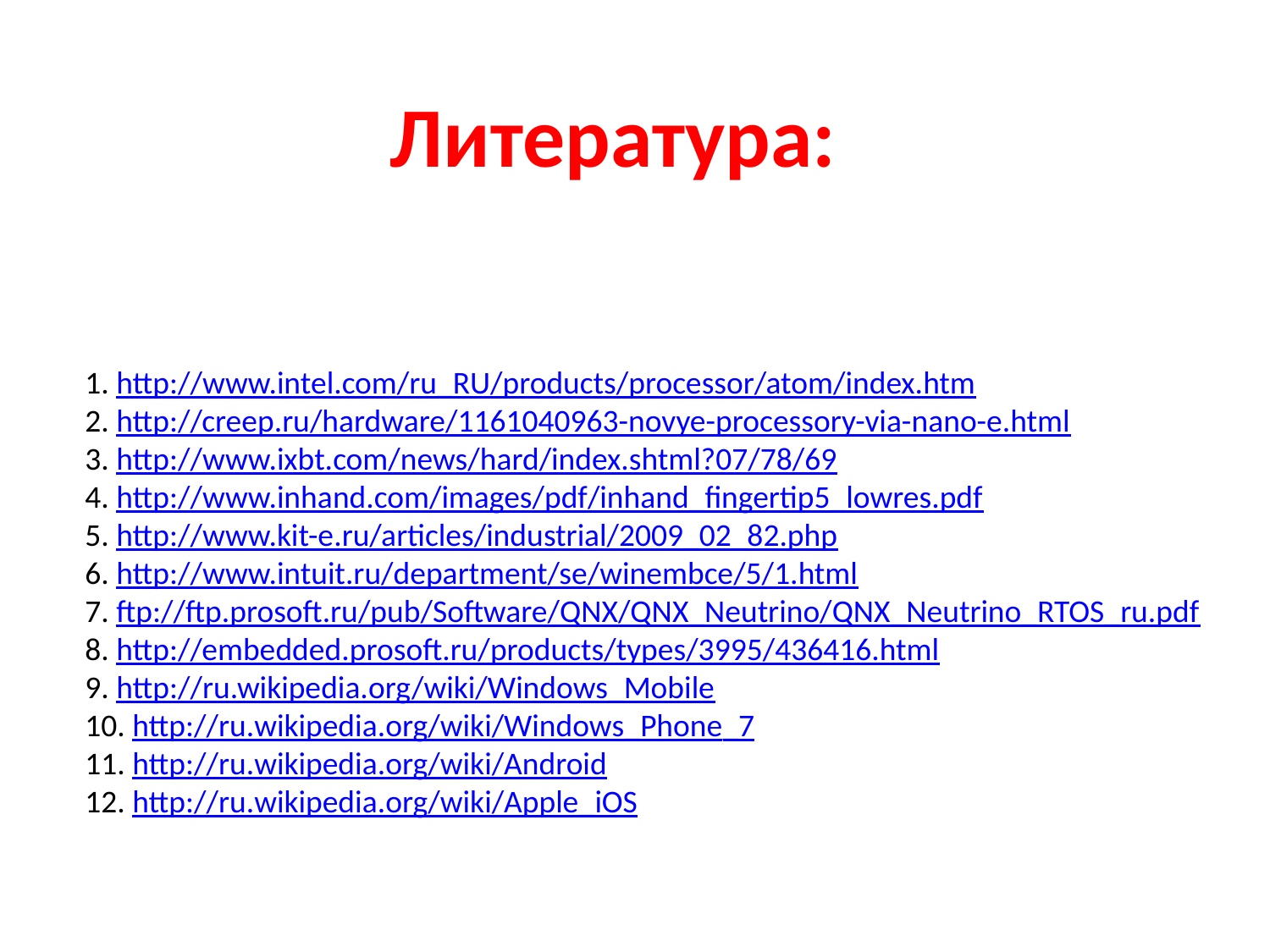

Литература:
1. http://www.intel.com/ru_RU/products/processor/atom/index.htm
2. http://creep.ru/hardware/1161040963-novye-processory-via-nano-e.html
3. http://www.ixbt.com/news/hard/index.shtml?07/78/69
4. http://www.inhand.com/images/pdf/inhand_fingertip5_lowres.pdf
5. http://www.kit-e.ru/articles/industrial/2009_02_82.php
6. http://www.intuit.ru/department/se/winembce/5/1.html
7. ftp://ftp.prosoft.ru/pub/Software/QNX/QNX_Neutrino/QNX_Neutrino_RTOS_ru.pdf
8. http://embedded.prosoft.ru/products/types/3995/436416.html
9. http://ru.wikipedia.org/wiki/Windows_Mobile
10. http://ru.wikipedia.org/wiki/Windows_Phone_7
11. http://ru.wikipedia.org/wiki/Android
12. http://ru.wikipedia.org/wiki/Apple_iOS